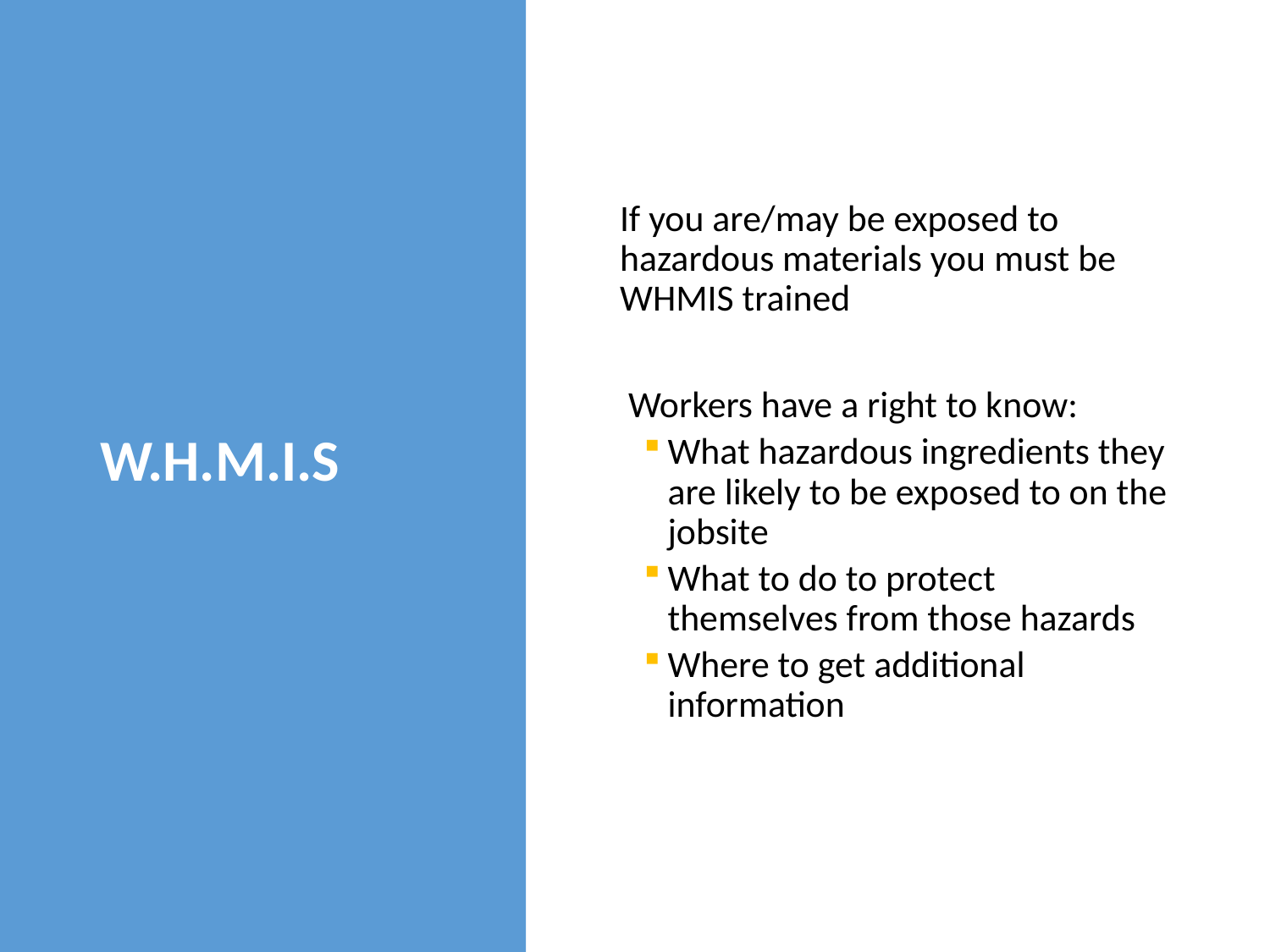

# W.H.M.I.S
	If you are/may be exposed to hazardous materials you must be WHMIS trained

	 Workers have a right to know:
What hazardous ingredients they are likely to be exposed to on the jobsite
What to do to protect themselves from those hazards
Where to get additional information